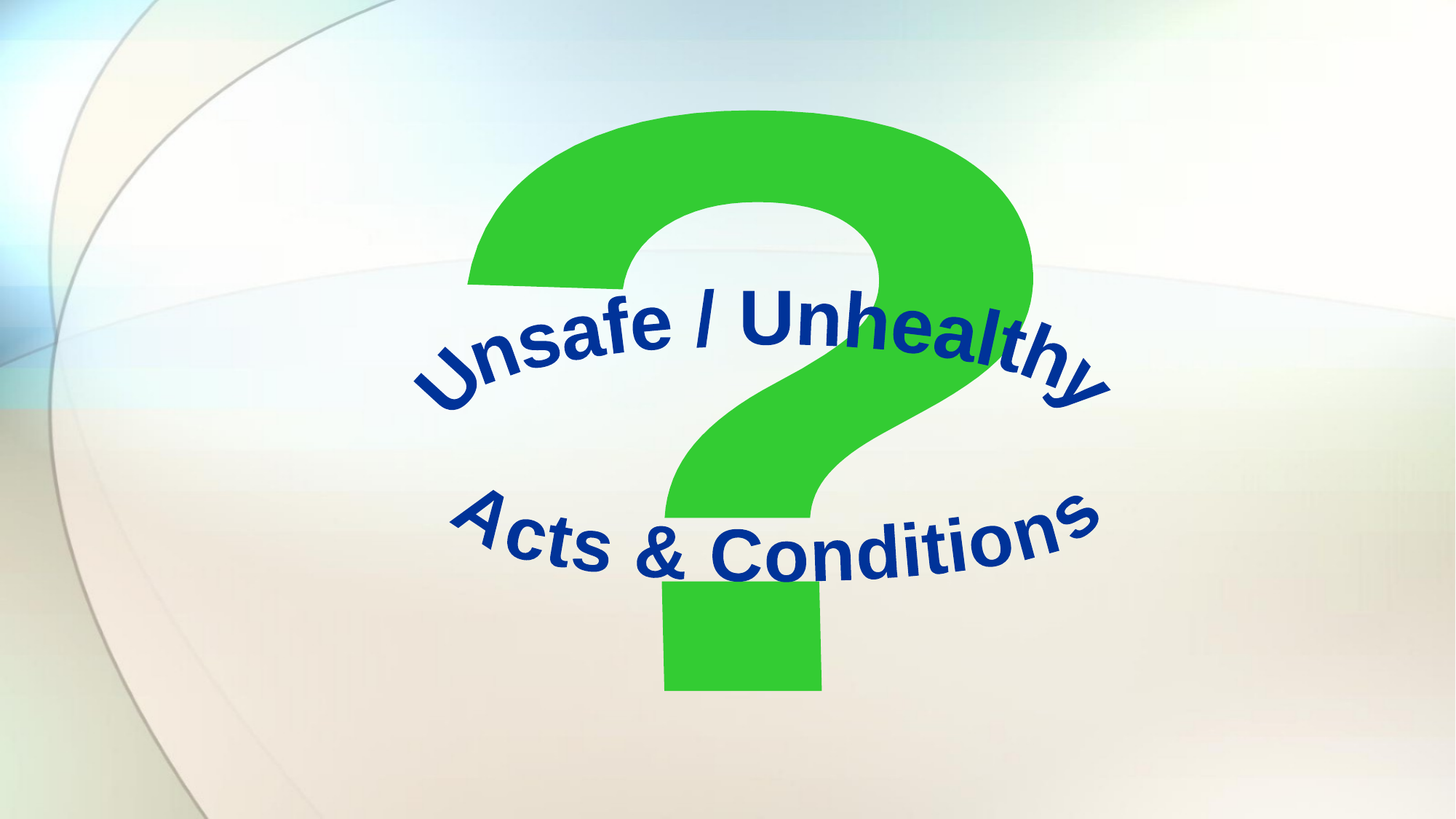

?
Unsafe / Unhealthy
Acts & Conditions